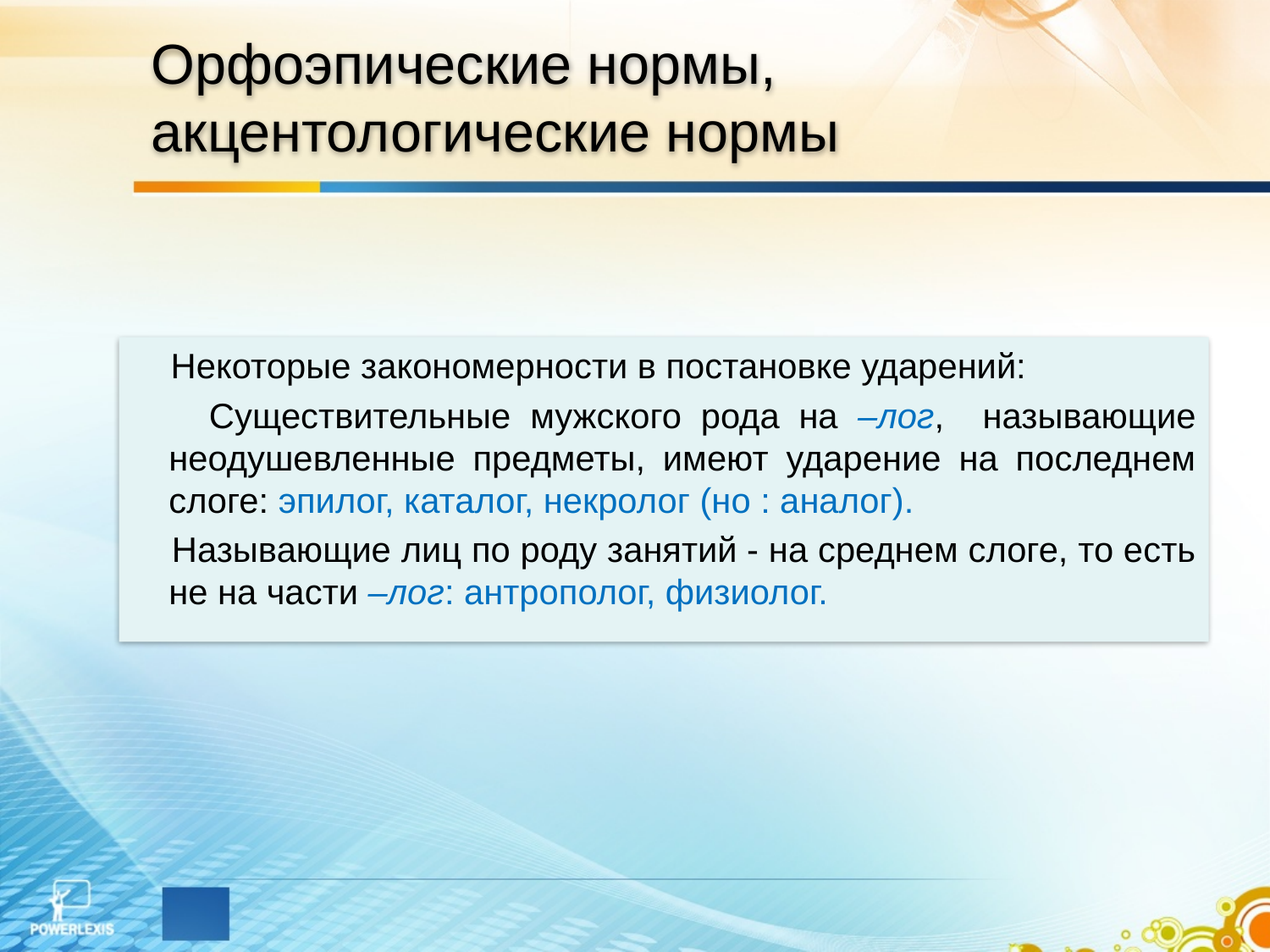

# Орфоэпические нормы, акцентологические нормы
    Некоторые закономерности в постановке ударений:
    Существительные мужского рода на –лог,  называющие неодушевленные предметы, имеют ударение на последнем слоге: эпилог, каталог, некролог (но : аналог).
    Называющие лиц по роду занятий - на среднем слоге, то есть не на части –лог: антрополог, физиолог.